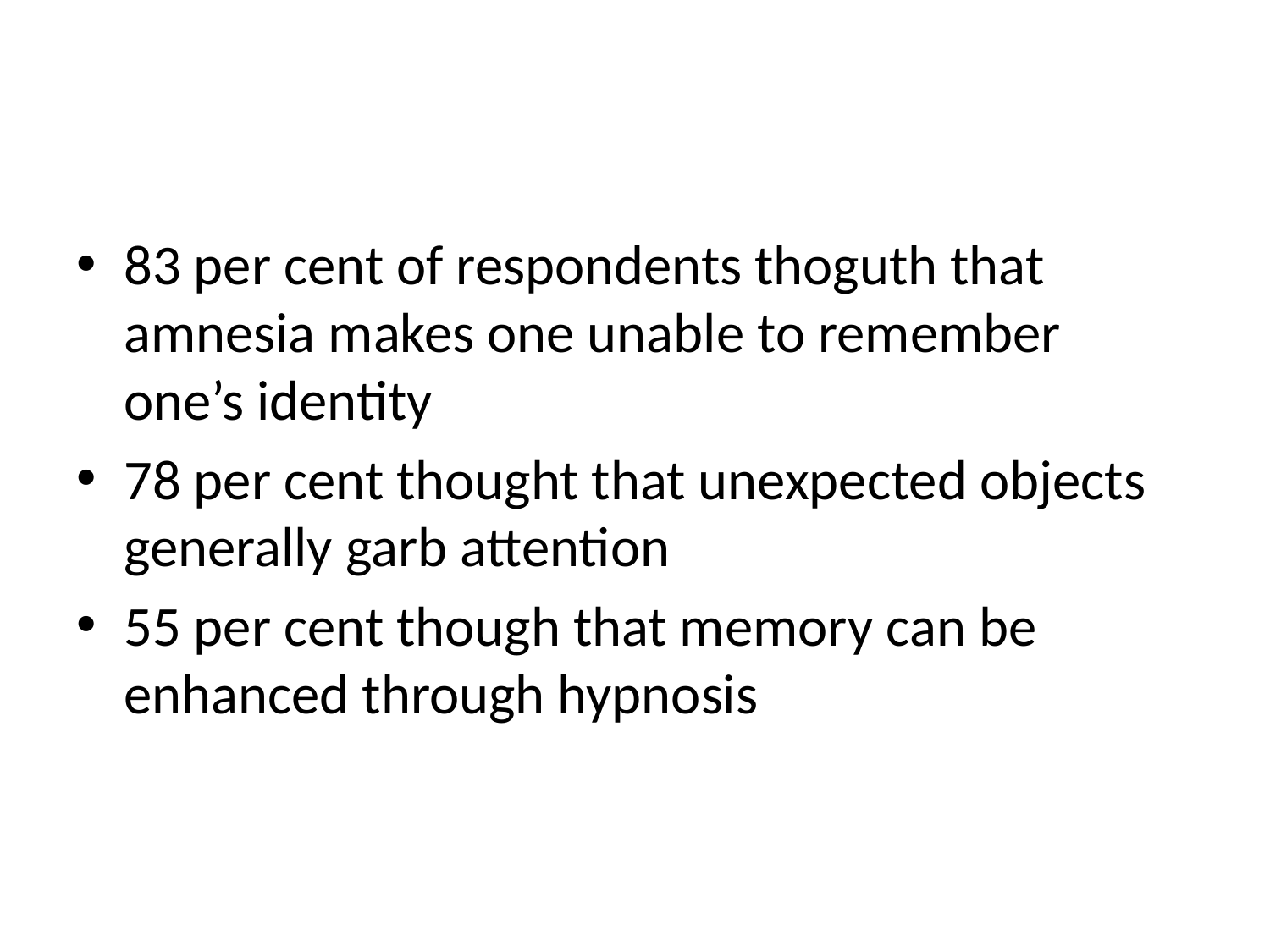

#
83 per cent of respondents thoguth that amnesia makes one unable to remember one’s identity
78 per cent thought that unexpected objects generally garb attention
55 per cent though that memory can be enhanced through hypnosis